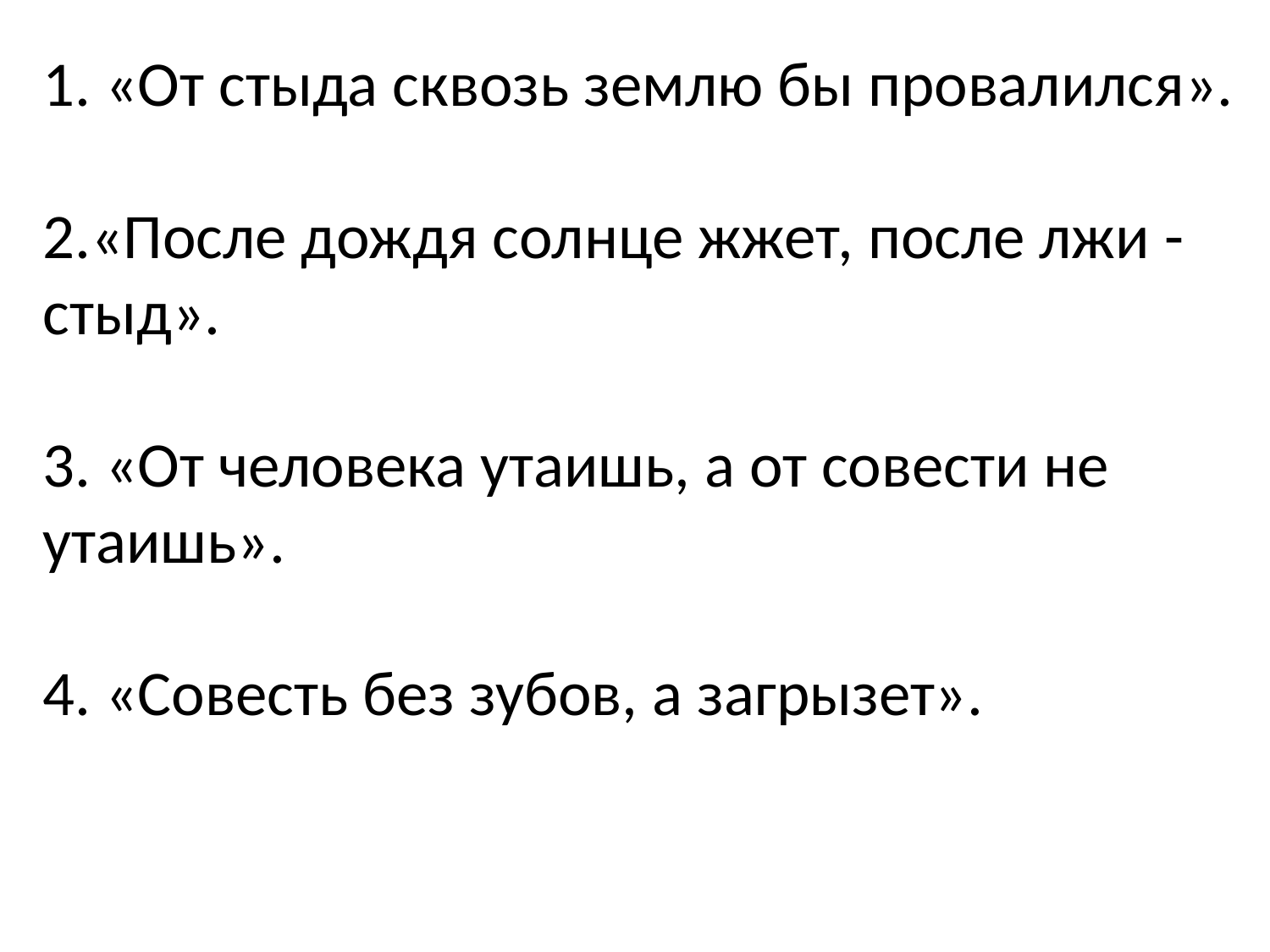

1. «От стыда сквозь землю бы провалился».

2.«После дождя солнце жжет, после лжи - стыд».

3. «От человека утаишь, а от совести не утаишь».

4. «Совесть без зубов, а загрызет».